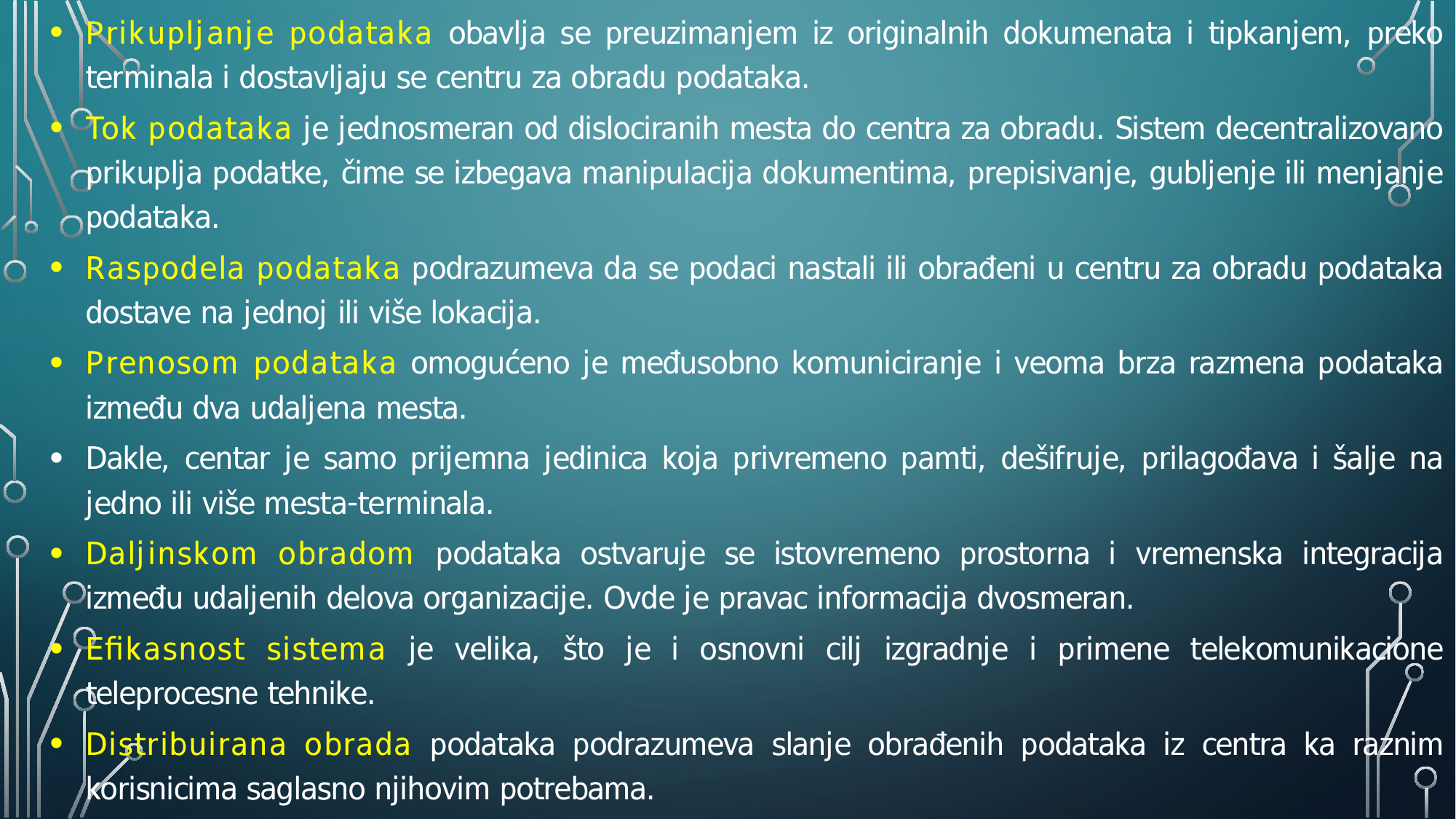

Prikupljanje podataka obavlja se preuzimanjem iz originalnih dokumenata i tipkanjem, preko terminala i dostavljaju se centru za obradu podataka.
Tok podataka je jednosmeran od dislociranih mesta do centra za obradu. Sistem decentralizovano prikuplja podatke, čime se izbegava manipulacija dokumentima, prepisivanje, gubljenje ili menjanje podataka.
Raspodela podataka podrazumeva da se podaci nastali ili obrađeni u centru za obradu podataka dostave na jednoj ili više lokacija.
Prenosom podataka omogućeno je međusobno komuniciranje i veoma brza razmena podataka između dva udaljena mesta.
Dakle, centar je samo prijemna jedinica koja privremeno pamti, dešifruje, prilagođava i šalje na jedno ili više mesta-terminala.
Daljinskom obradom podataka ostvaruje se istovremeno prostorna i vremenska integracija između udaljenih delova organizacije. Ovde je pravac informacija dvosmeran.
Efikasnost sistema je velika, što je i osnovni cilj izgradnje i primene telekomunikacione teleprocesne tehnike.
Distribuirana obrada podataka podrazumeva slanje obrađenih podataka iz centra ka raznim korisnicima saglasno njihovim potrebama.